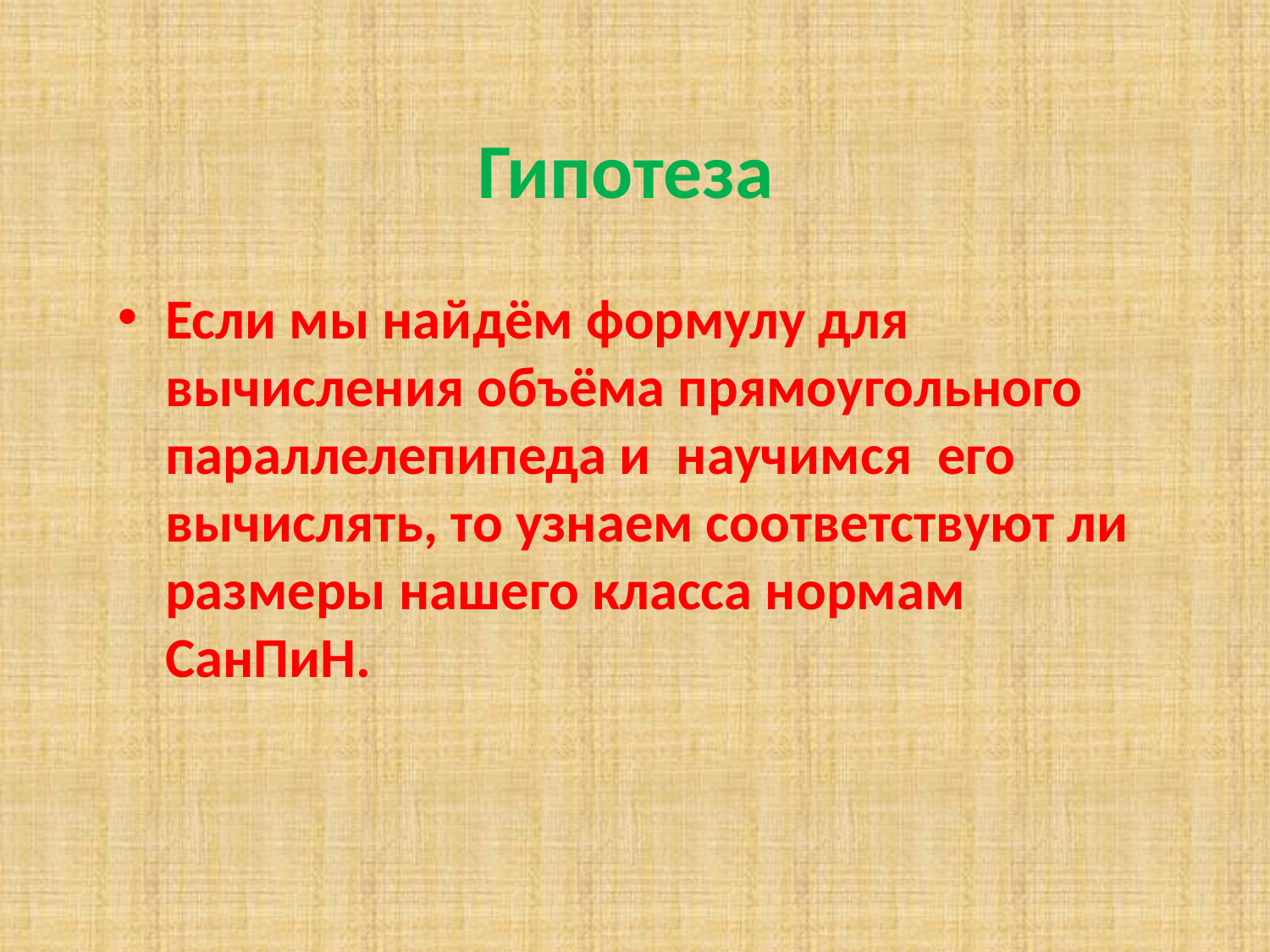

# Гипотеза
Если мы найдём формулу для вычисления объёма прямоугольного параллелепипеда и  научимся  его вычислять, то узнаем соответствуют ли размеры нашего класса нормам СанПиН.